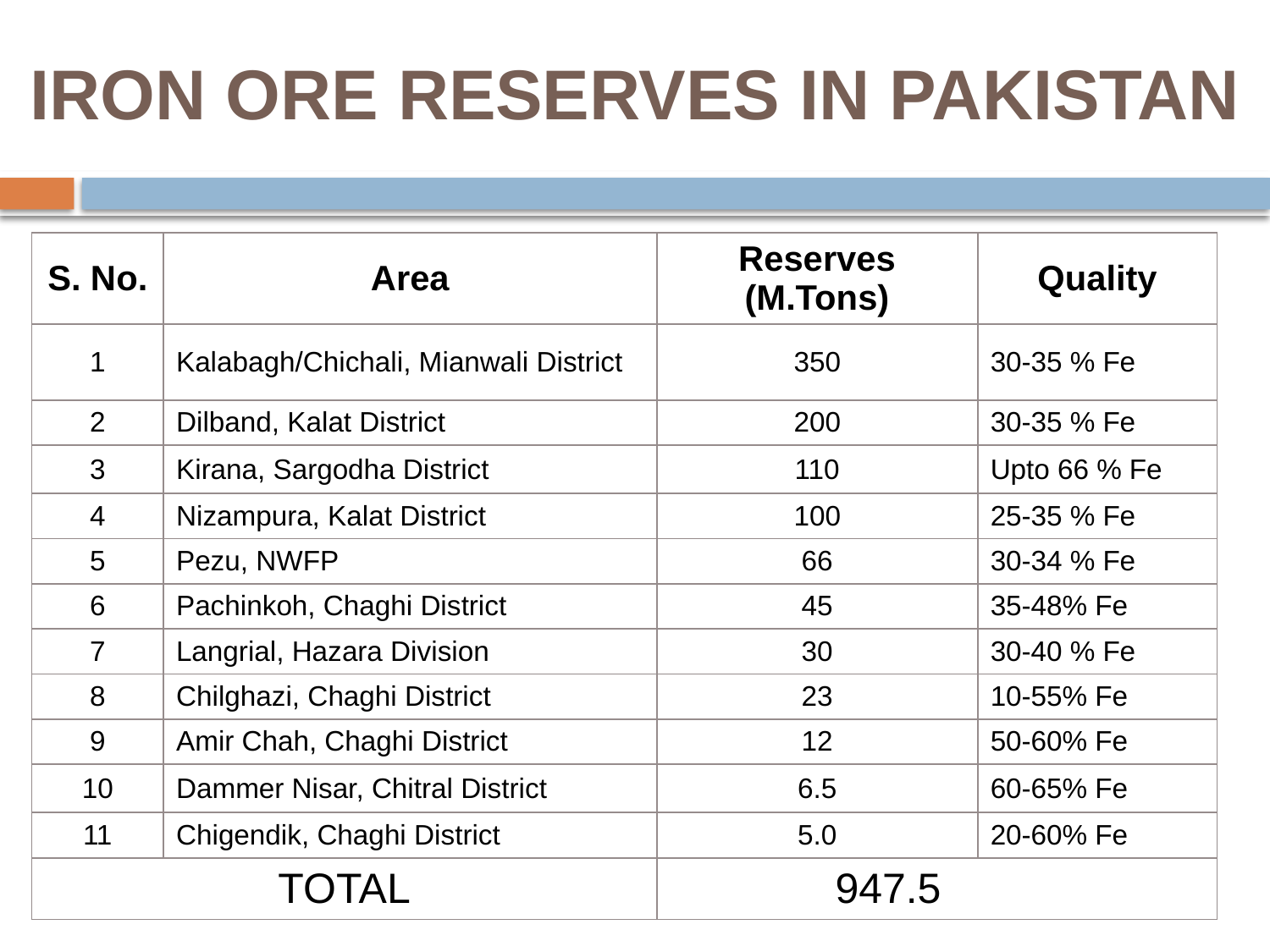

IRON ORE RESERVES IN PAKISTAN
| S. No. | Area | Reserves (M.Tons) | Quality |
| --- | --- | --- | --- |
| 1 | Kalabagh/Chichali, Mianwali District | 350 | 30-35 % Fe |
| 2 | Dilband, Kalat District | 200 | 30-35 % Fe |
| 3 | Kirana, Sargodha District | 110 | Upto 66 % Fe |
| 4 | Nizampura, Kalat District | 100 | 25-35 % Fe |
| 5 | Pezu, NWFP | 66 | 30-34 % Fe |
| 6 | Pachinkoh, Chaghi District | 45 | 35-48% Fe |
| 7 | Langrial, Hazara Division | 30 | 30-40 % Fe |
| 8 | Chilghazi, Chaghi District | 23 | 10-55% Fe |
| 9 | Amir Chah, Chaghi District | 12 | 50-60% Fe |
| 10 | Dammer Nisar, Chitral District | 6.5 | 60-65% Fe |
| 11 | Chigendik, Chaghi District | 5.0 | 20-60% Fe |
| TOTAL |  | 947.5 |  |